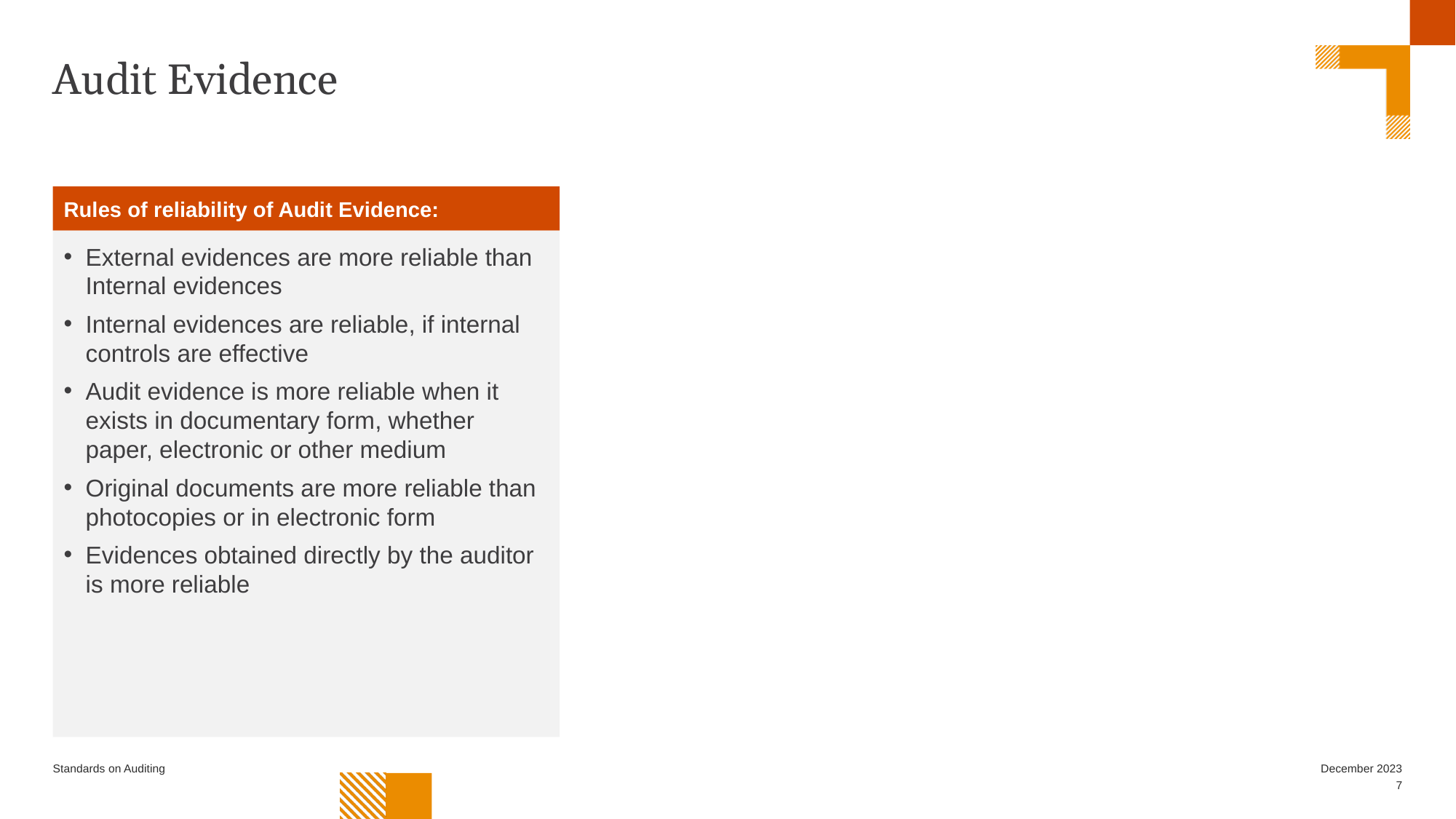

# Audit Evidence
Rules of reliability of Audit Evidence:
External evidences are more reliable than Internal evidences
Internal evidences are reliable, if internal controls are effective
Audit evidence is more reliable when it exists in documentary form, whether paper, electronic or other medium
Original documents are more reliable than photocopies or in electronic form
Evidences obtained directly by the auditor is more reliable
Standards on Auditing
December 2023
7